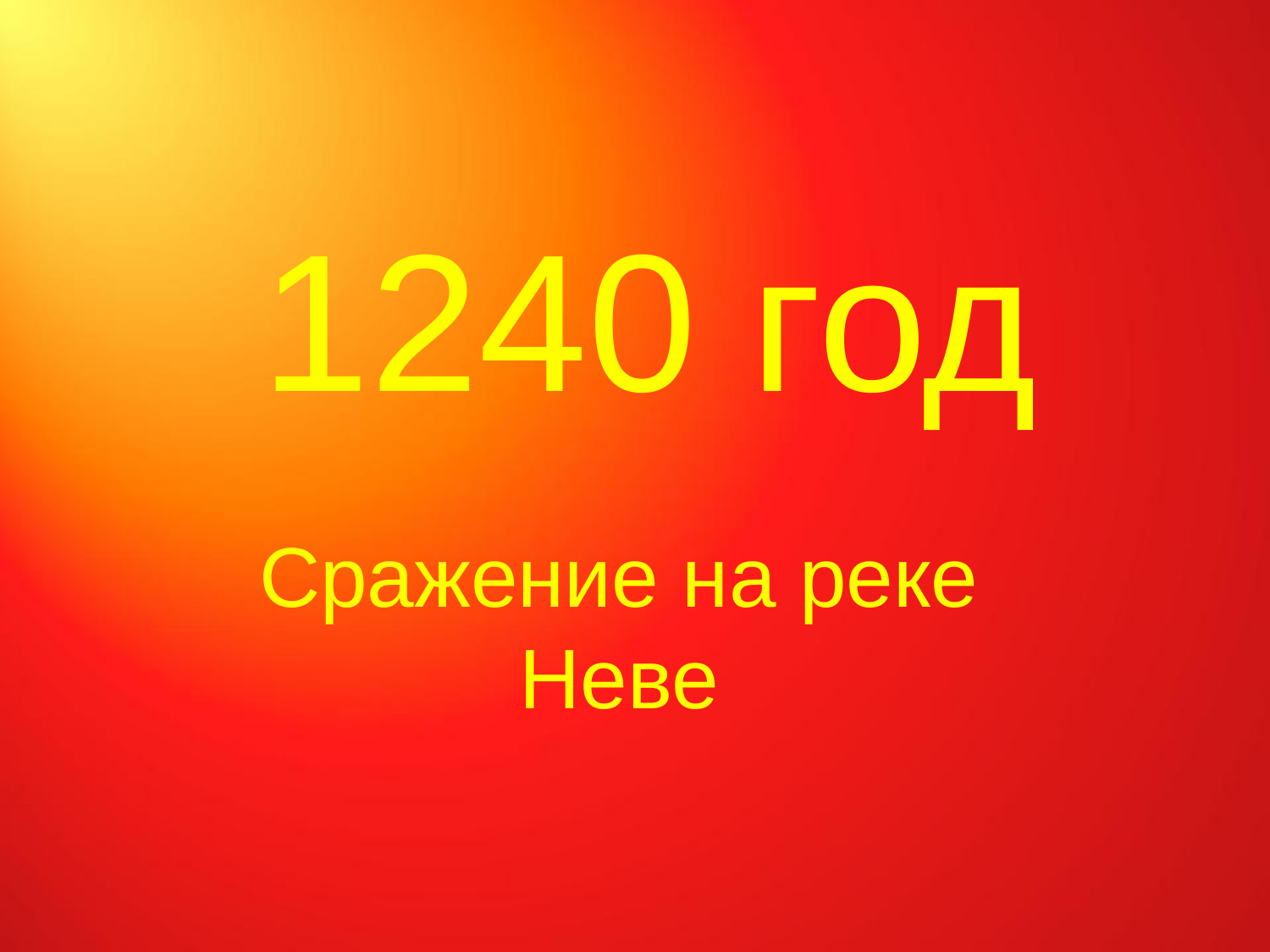

# 1240 год
Сражение на реке Неве